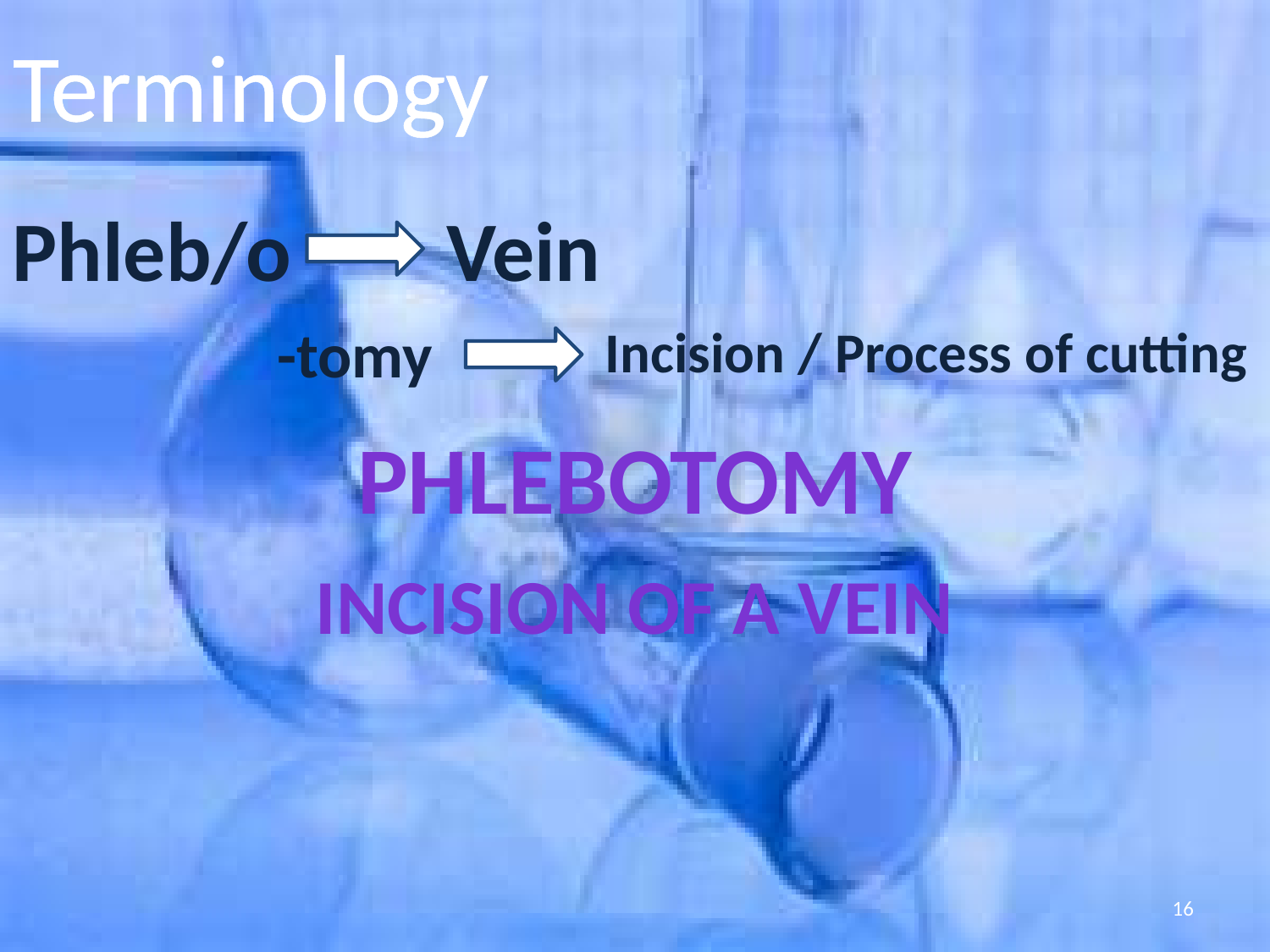

Terminology

Phleb/o
Vein

-tomy
Incision / Process of cutting

phlebotomy
Incision of a vein
16